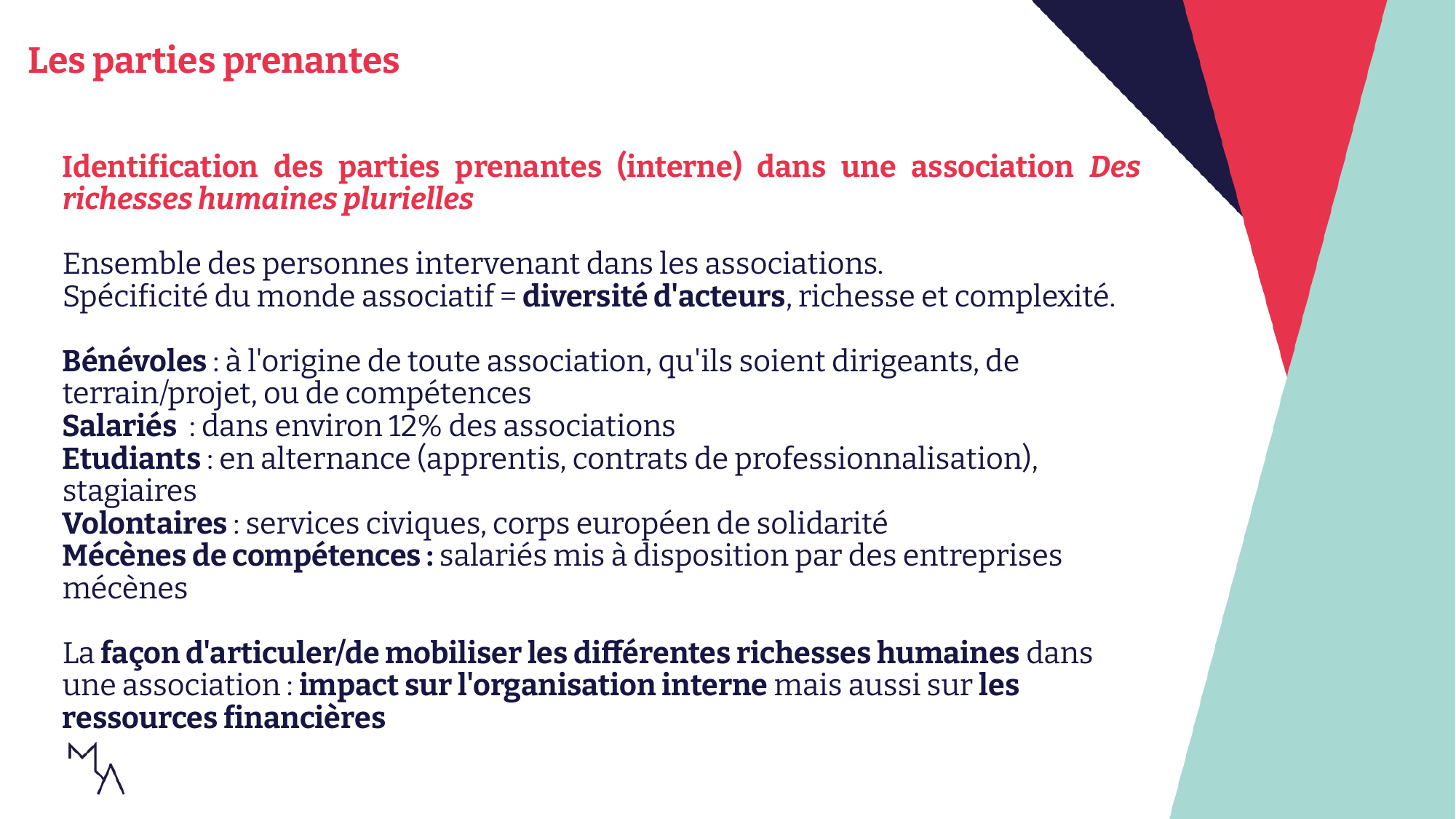

Les parties prenantes
Identification des parties prenantes (interne) dans une association Des richesses humaines plurielles

Ensemble des personnes intervenant dans les associations.
Spécificité du monde associatif = diversité d'acteurs, richesse et complexité.
Bénévoles : à l'origine de toute association, qu'ils soient dirigeants, de terrain/projet, ou de compétences
Salariés  : dans environ 12% des associations
Etudiants : en alternance (apprentis, contrats de professionnalisation), stagiaires
Volontaires : services civiques, corps européen de solidarité
Mécènes de compétences : salariés mis à disposition par des entreprises mécènes
La façon d'articuler/de mobiliser les différentes richesses humaines dans une association : impact sur l'organisation interne mais aussi sur les ressources financières